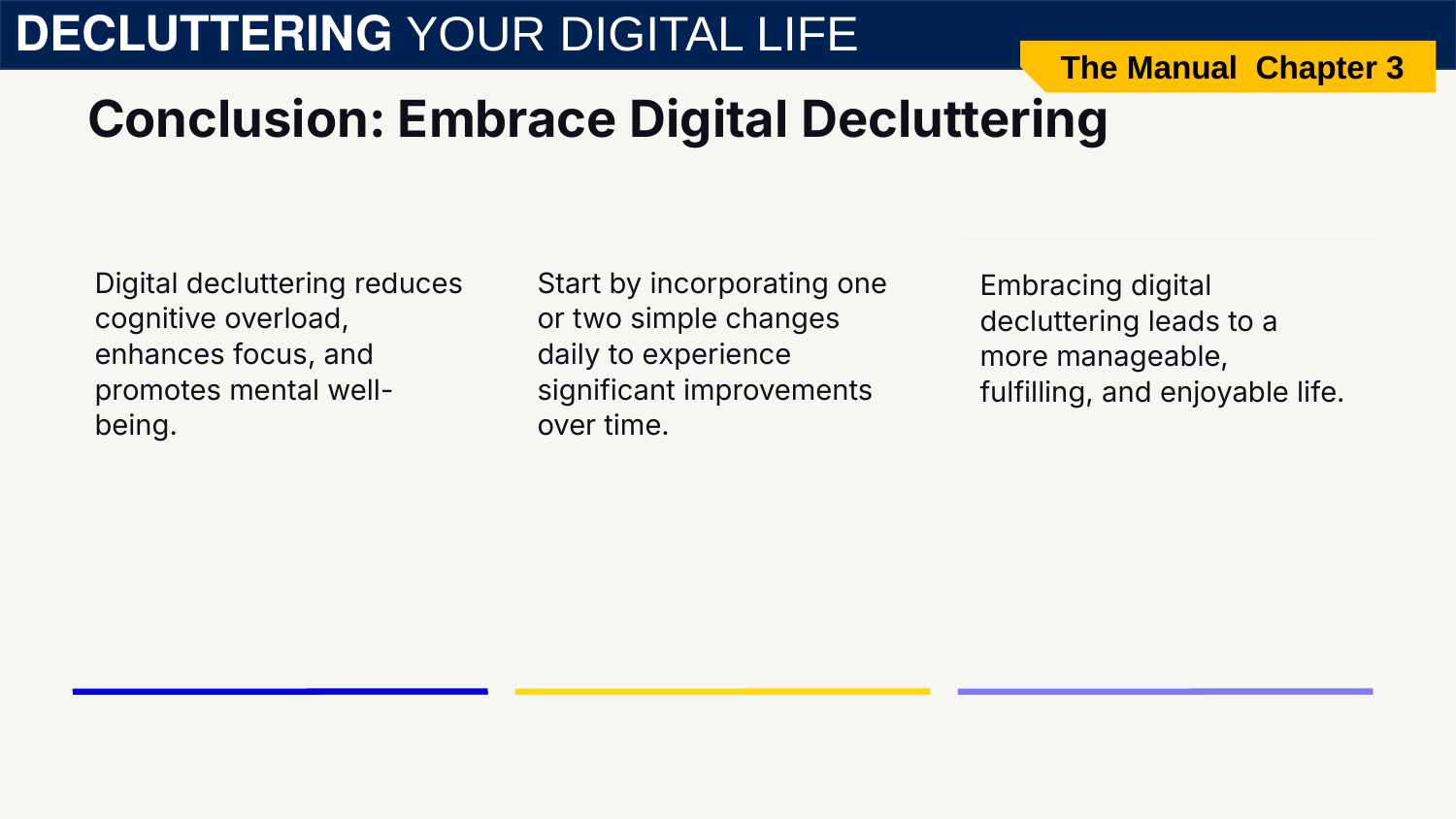

DECLUTTERING YOUR DIGITAL LIFE
The Manual  Chapter 3

# Conclusion: Embrace Digital Decluttering
Digital decluttering reduces cognitive overload, enhances focus, and promotes mental well-being.
Start by incorporating one or two simple changes daily to experience significant improvements over time.
Embracing digital decluttering leads to a more manageable, fulfilling, and enjoyable life.